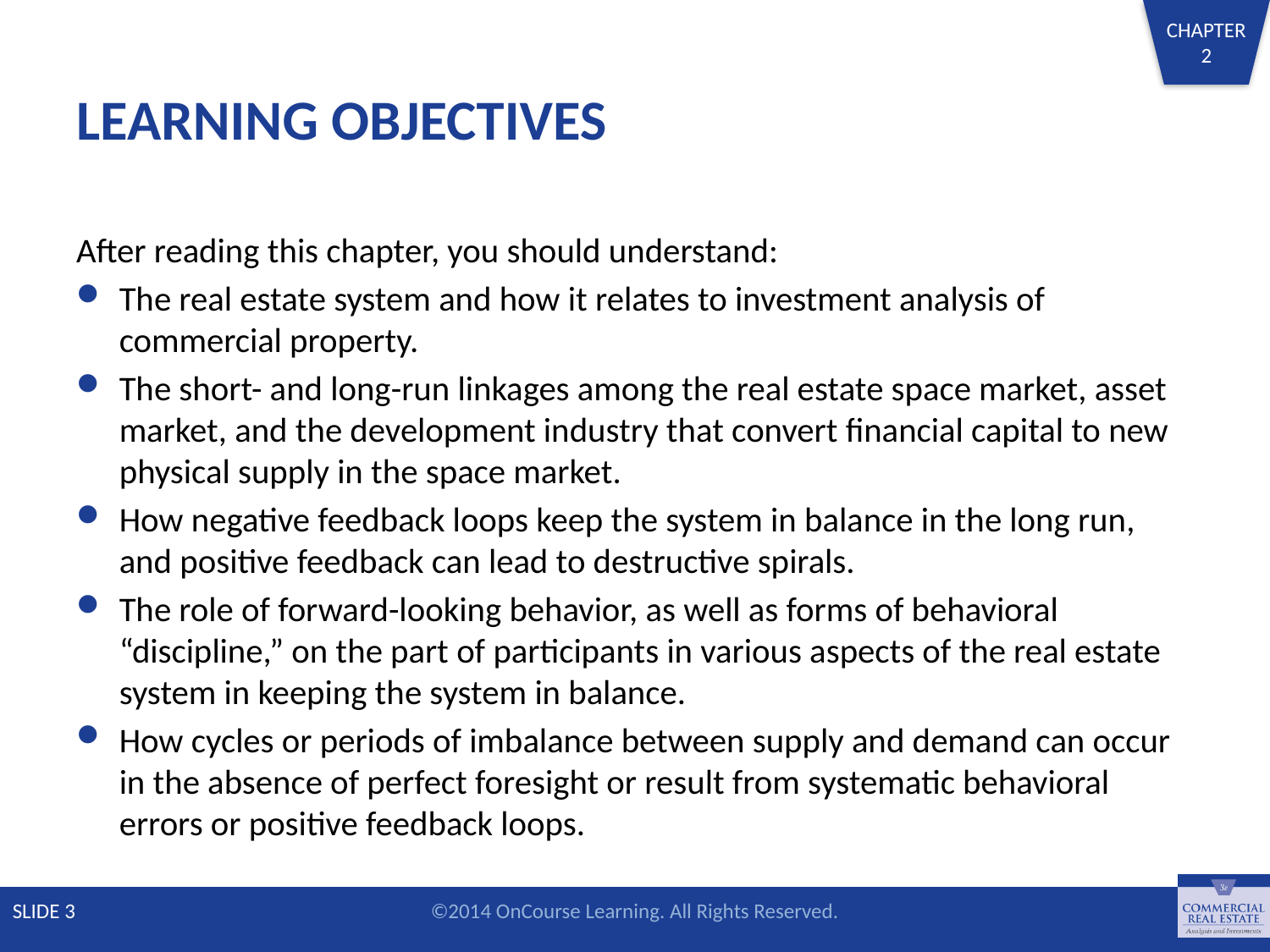

# LEARNING OBJECTIVES
After reading this chapter, you should understand:
The real estate system and how it relates to investment analysis of commercial property.
The short- and long-run linkages among the real estate space market, asset market, and the development industry that convert financial capital to new physical supply in the space market.
How negative feedback loops keep the system in balance in the long run, and positive feedback can lead to destructive spirals.
The role of forward-looking behavior, as well as forms of behavioral “discipline,” on the part of participants in various aspects of the real estate system in keeping the system in balance.
How cycles or periods of imbalance between supply and demand can occur in the absence of perfect foresight or result from systematic behavioral errors or positive feedback loops.
SLIDE 3